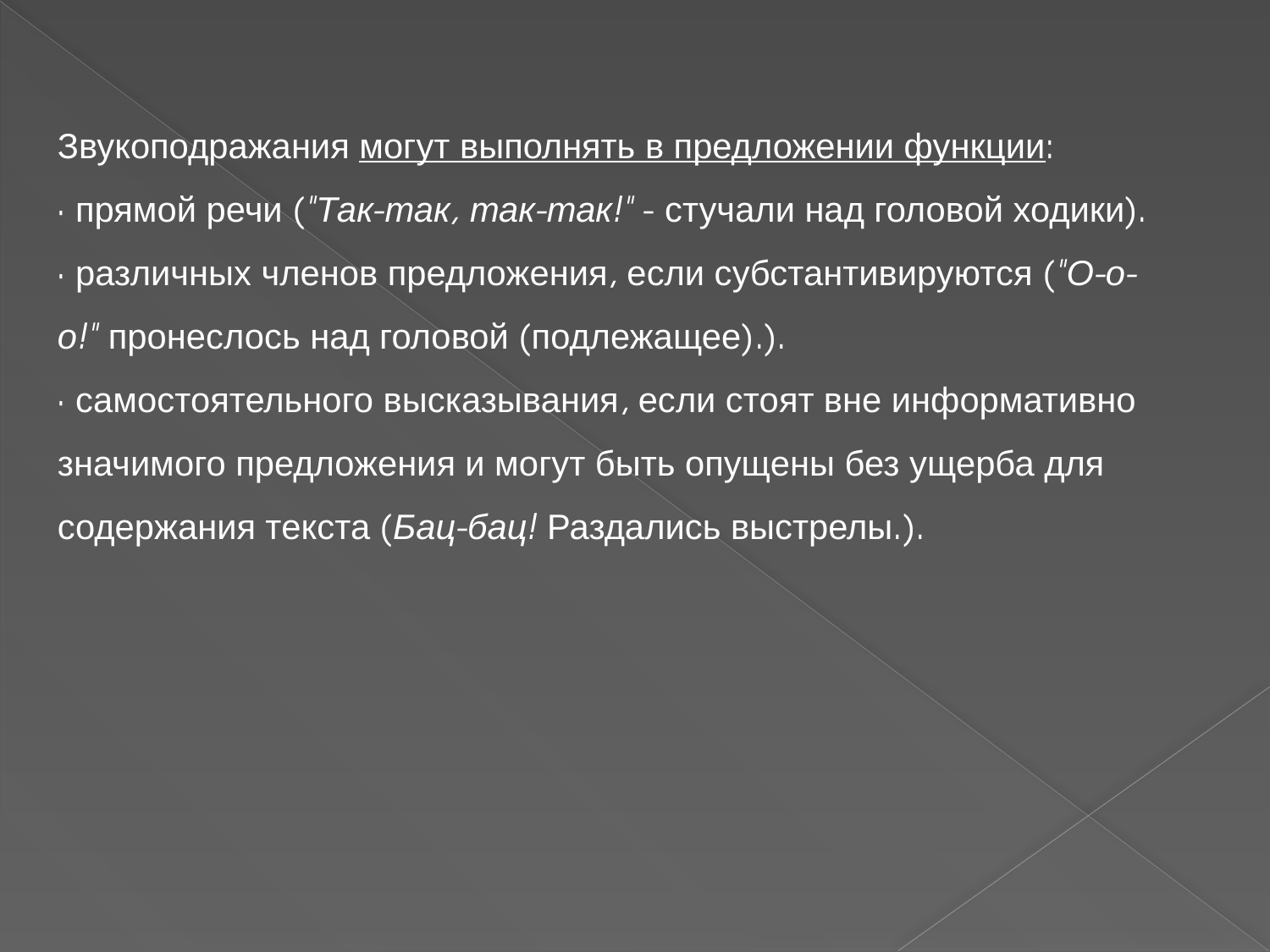

Звукоподражания могут выполнять в предложении функции:
· прямой речи ("Так-так, так-так!" - стучали над головой ходики).
· различных членов предложения, если субстантивируются ("О-о-о!" пронеслось над головой (подлежащее).).
· самостоятельного высказывания, если стоят вне информативно значимого предложения и могут быть опущены без ущерба для содержания текста (Бац-бац! Раздались выстрелы.).